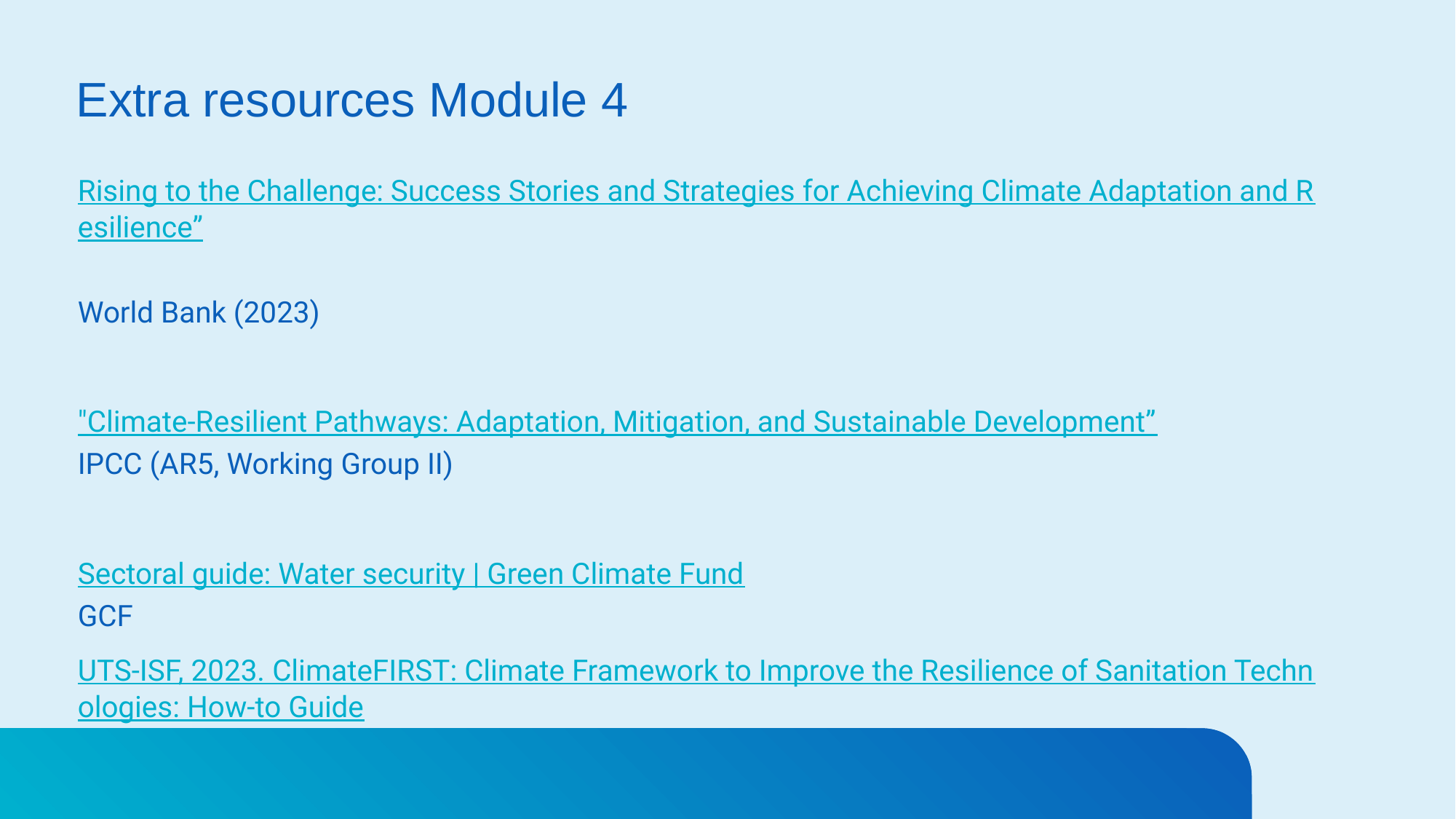

# Extra resources Module 4
Rising to the Challenge: Success Stories and Strategies for Achieving Climate Adaptation and Resilience”
World Bank (2023)

"Climate-Resilient Pathways: Adaptation, Mitigation, and Sustainable Development”
IPCC (AR5, Working Group II)

Sectoral guide: Water security | Green Climate Fund
GCF
UTS-ISF, 2023. ClimateFIRST: Climate Framework to Improve the Resilience of Sanitation Technologies: How-to Guide